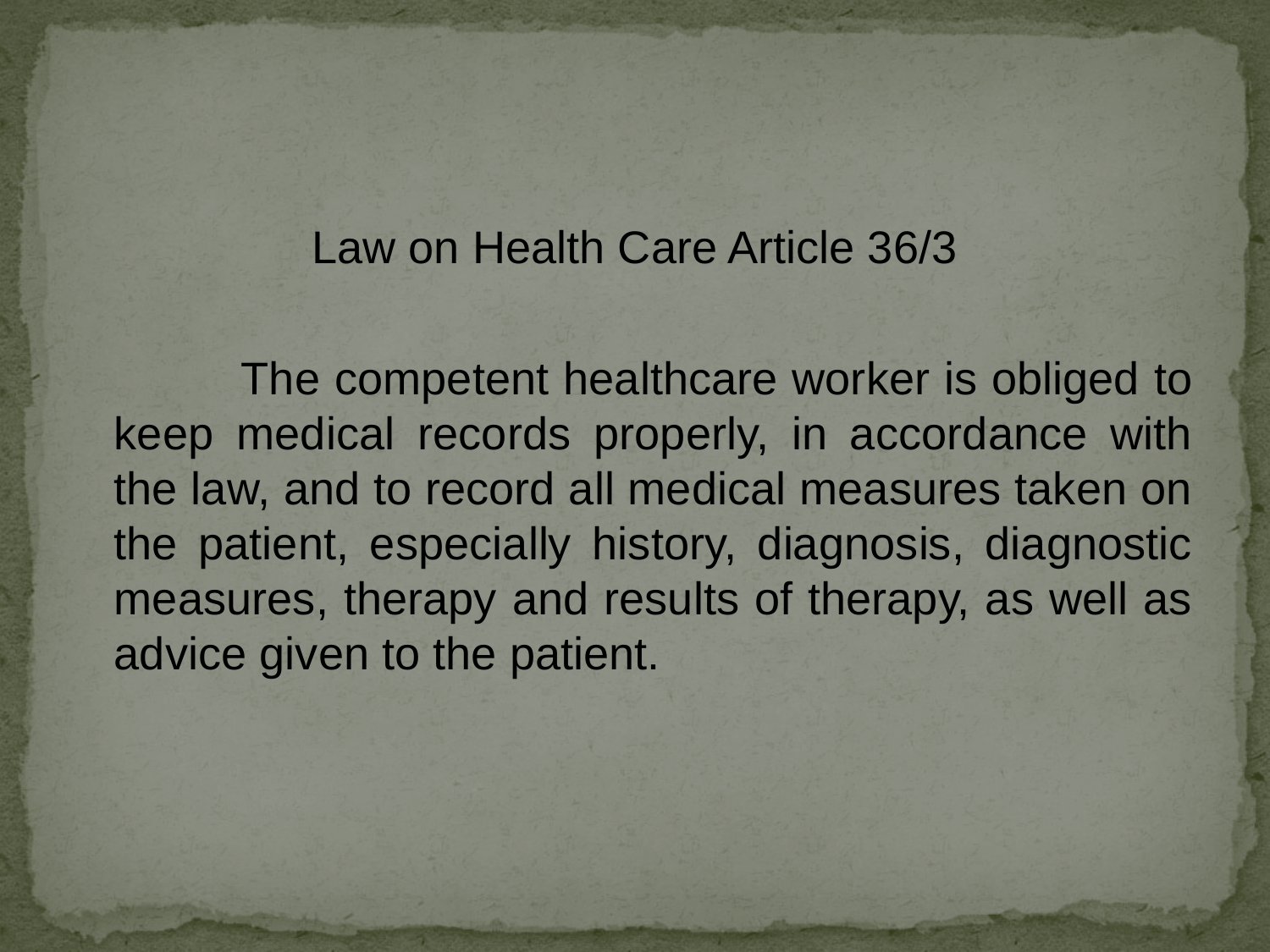

Law on Health Care Article 36/3

		The competent healthcare worker is obliged to keep medical records properly, in accordance with the law, and to record all medical measures taken on the patient, especially history, diagnosis, diagnostic measures, therapy and results of therapy, as well as advice given to the patient.